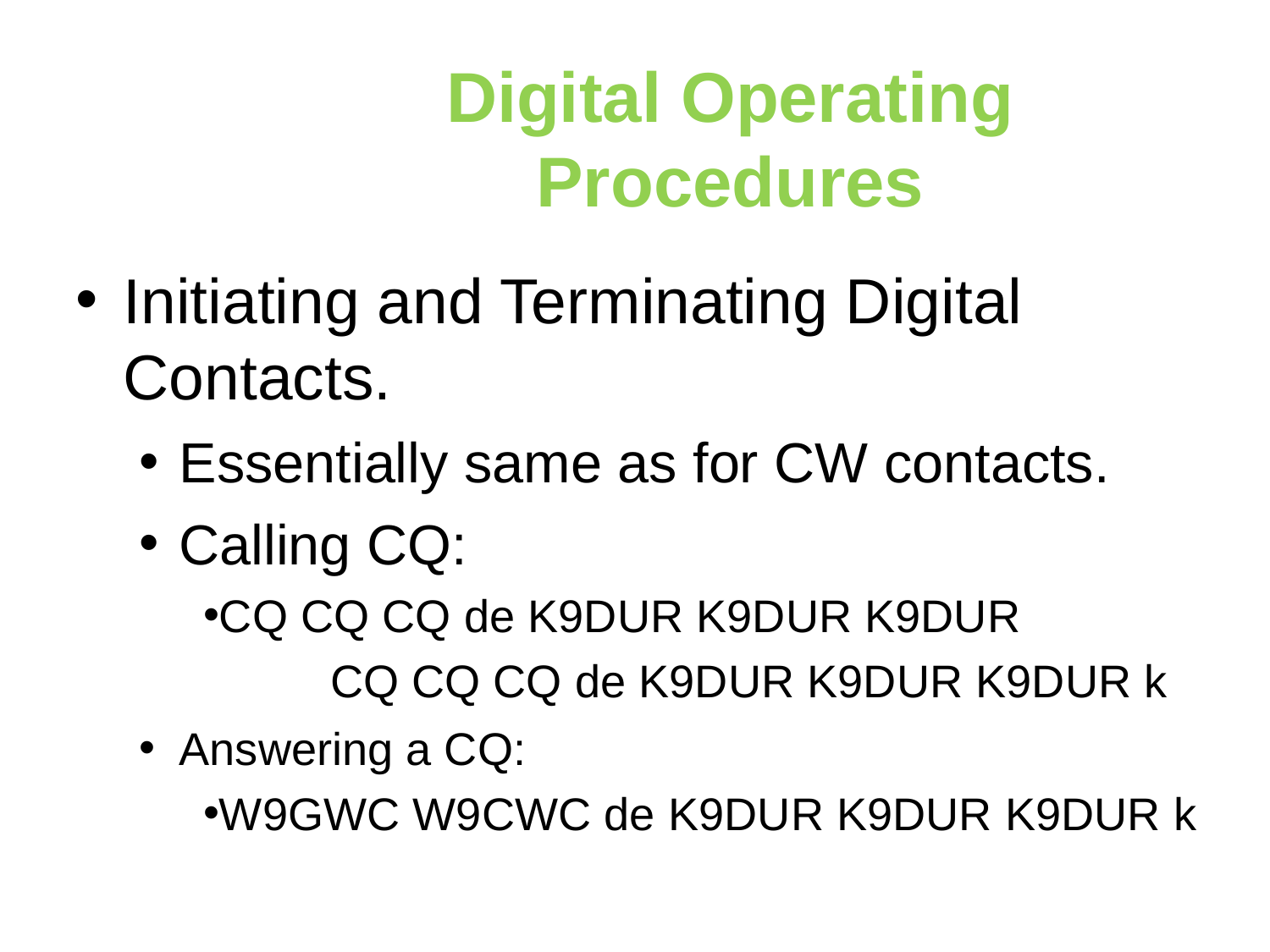

Digital Operating Procedures
Initiating and Terminating Digital Contacts.
Essentially same as for CW contacts.
Calling CQ:
CQ CQ CQ de K9DUR K9DUR K9DUR
	CQ CQ CQ de K9DUR K9DUR K9DUR k
Answering a CQ:
W9GWC W9CWC de K9DUR K9DUR K9DUR k